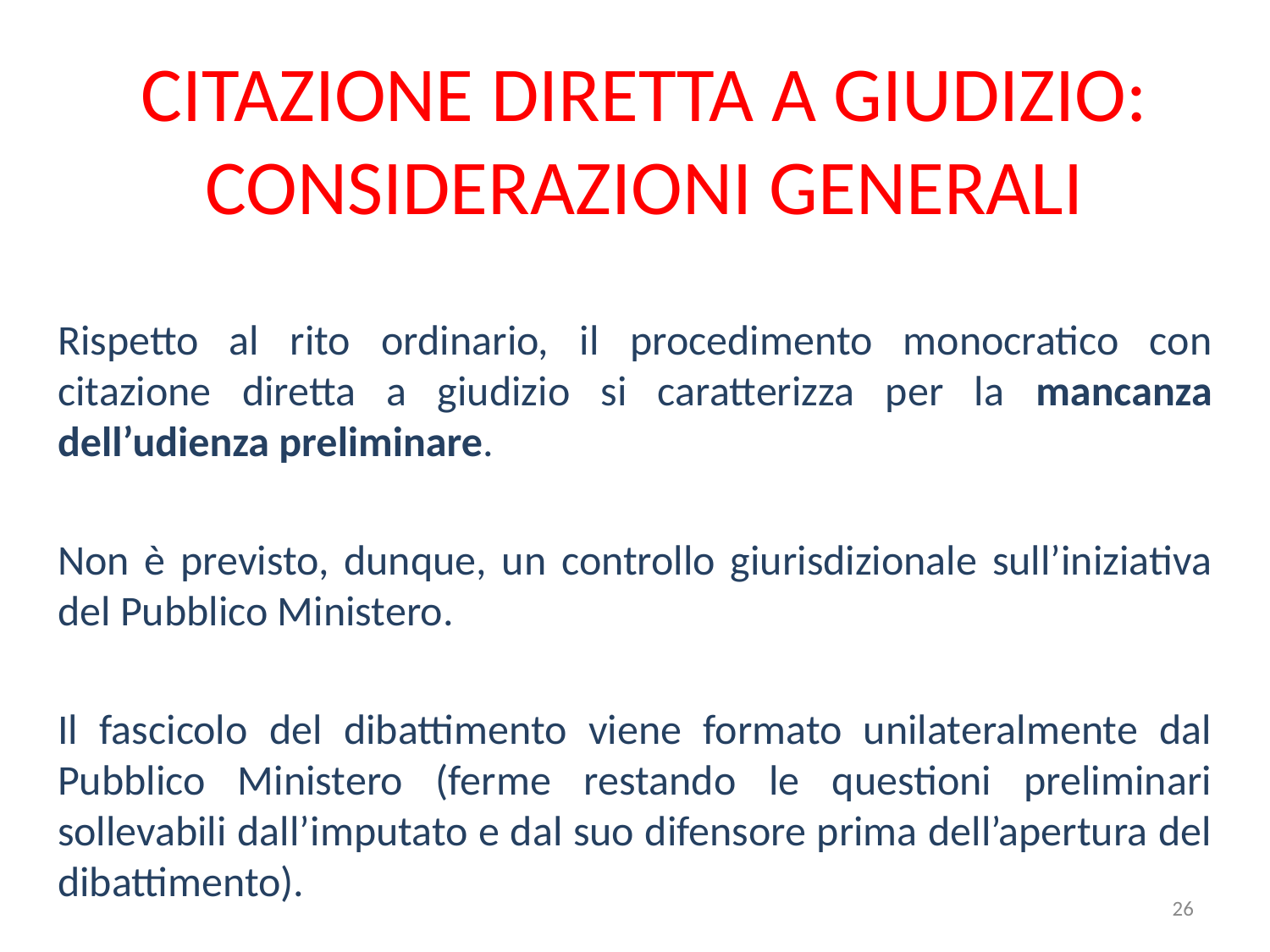

# CITAZIONE DIRETTA A GIUDIZIO: CONSIDERAZIONI GENERALI
Rispetto al rito ordinario, il procedimento monocratico con citazione diretta a giudizio si caratterizza per la mancanza dell’udienza preliminare.

Non è previsto, dunque, un controllo giurisdizionale sull’iniziativa del Pubblico Ministero.

Il fascicolo del dibattimento viene formato unilateralmente dal Pubblico Ministero (ferme restando le questioni preliminari sollevabili dall’imputato e dal suo difensore prima dell’apertura del dibattimento).

26